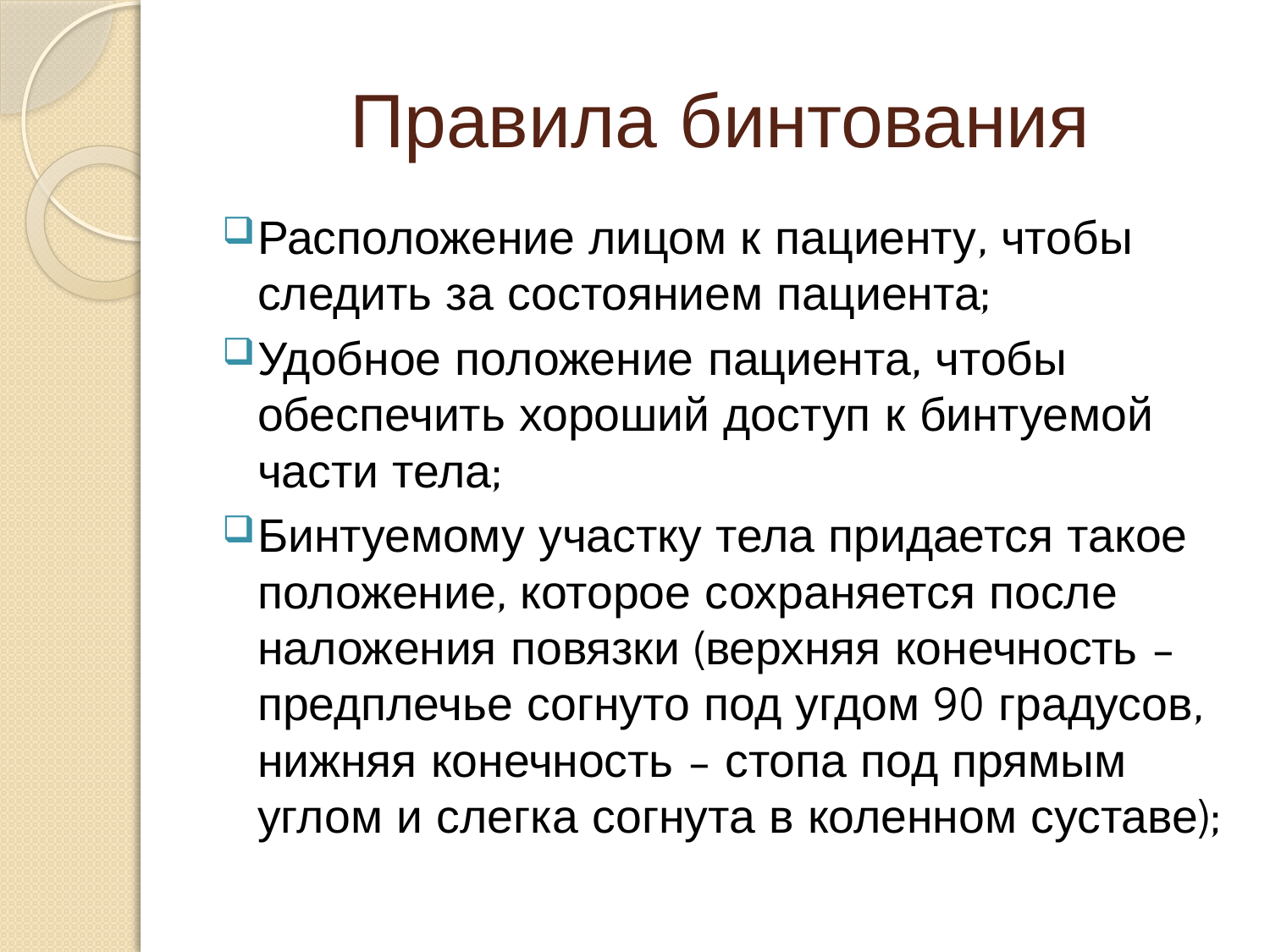

# Правила бинтования
Расположение лицом к пациенту, чтобы следить за состоянием пациента;
Удобное положение пациента, чтобы обеспечить хороший доступ к бинтуемой части тела;
Бинтуемому участку тела придается такое положение, которое сохраняется после наложения повязки (верхняя конечность – предплечье согнуто под угдом 90 градусов, нижняя конечность – стопа под прямым углом и слегка согнута в коленном суставе);